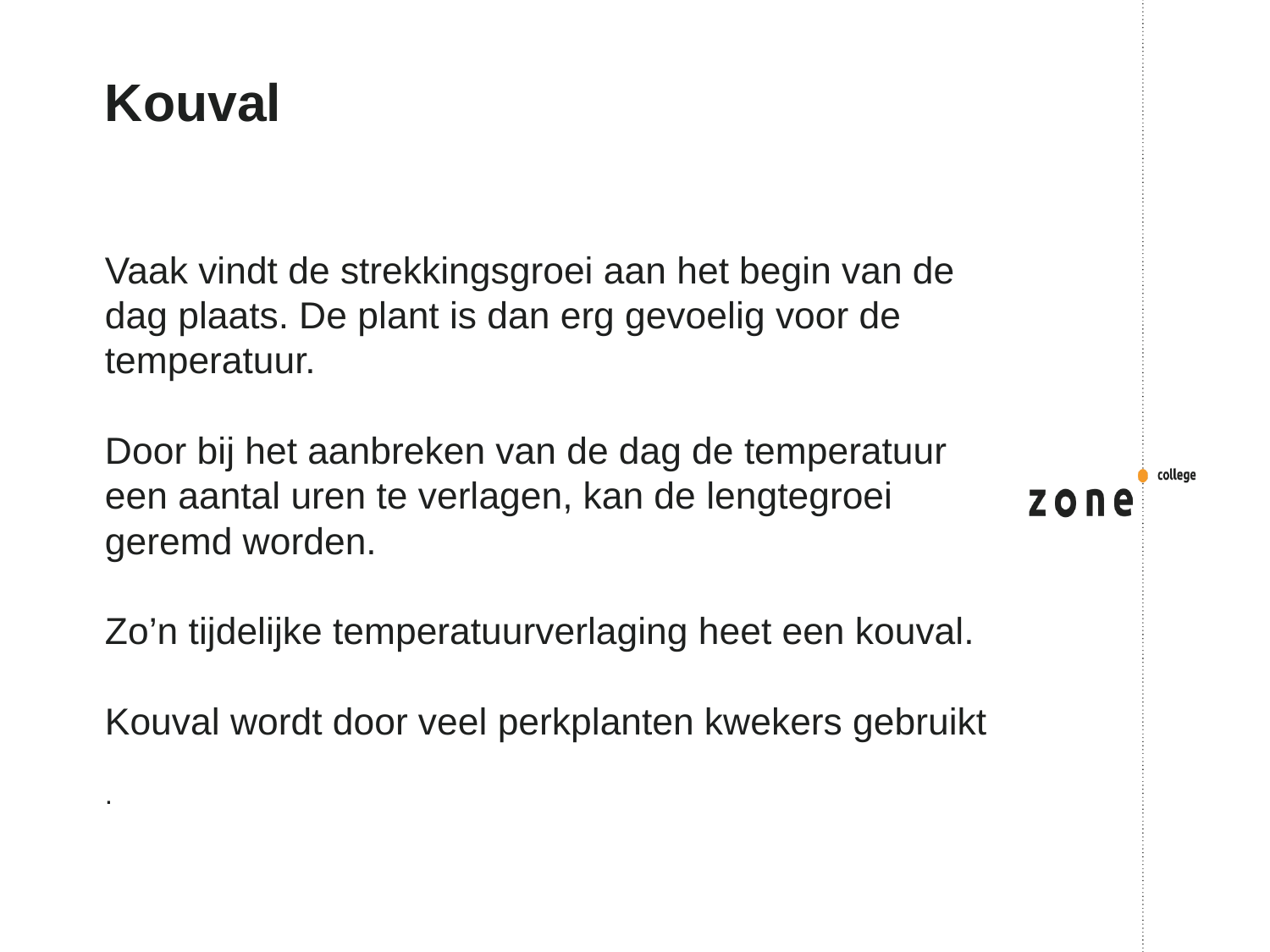

# Kouval
Vaak vindt de strekkingsgroei aan het begin van de dag plaats. De plant is dan erg gevoelig voor de temperatuur.

Door bij het aanbreken van de dag de temperatuur een aantal uren te verlagen, kan de lengtegroei geremd worden.

Zo’n tijdelijke temperatuurverlaging heet een kouval.

Kouval wordt door veel perkplanten kwekers gebruikt

.